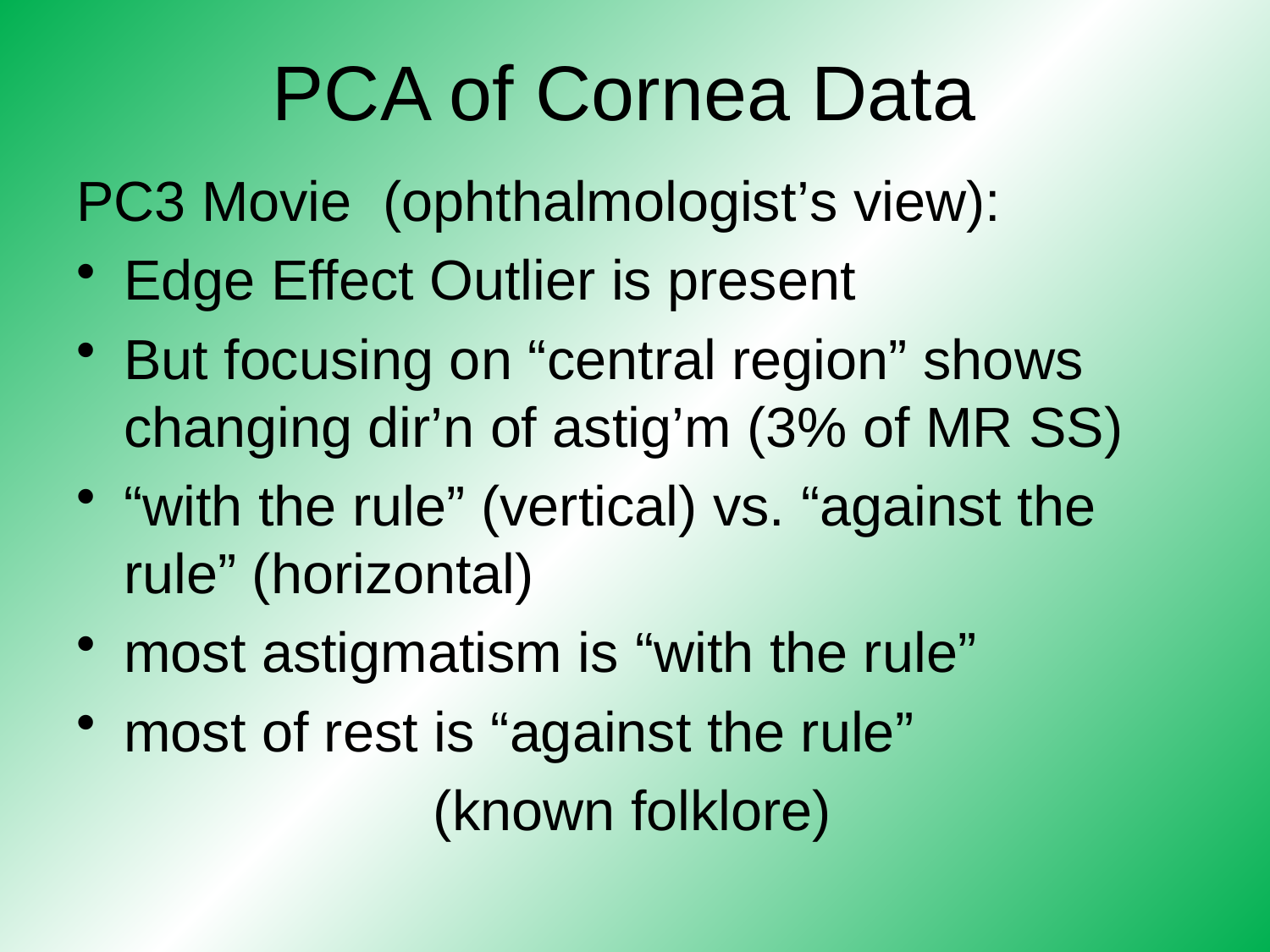

# PCA of Cornea Data
PC3 Movie  (ophthalmologist’s view):
Edge Effect Outlier is present
But focusing on “central region” shows changing dir’n of astig’m (3% of MR SS)
“with the rule” (vertical) vs. “against the rule” (horizontal)
most astigmatism is “with the rule”
most of rest is “against the rule”
(known folklore)